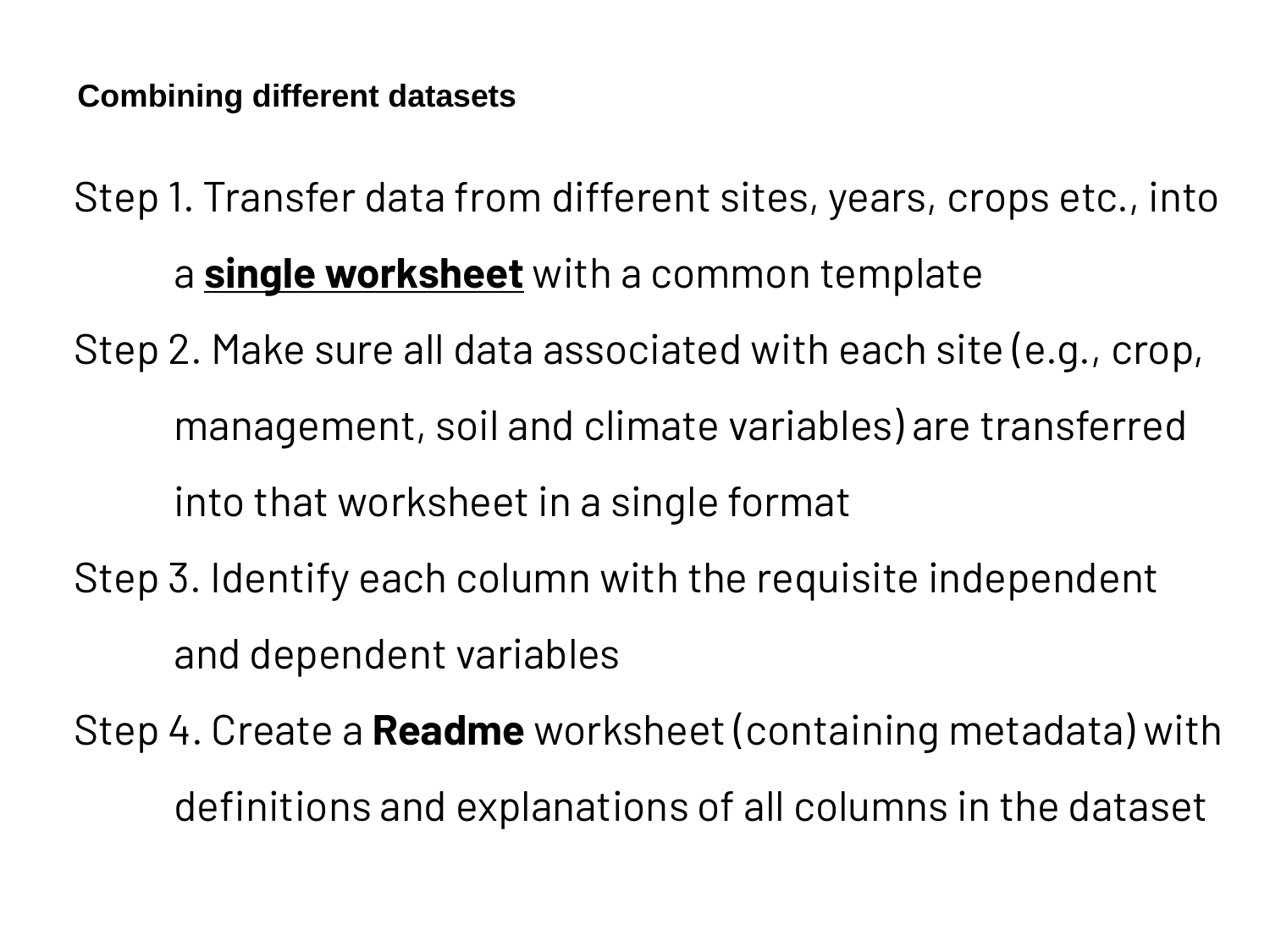

Combining different datasets
Step 1. Transfer data from different sites, years, crops etc., into a single worksheet with a common template
Step 2. Make sure all data associated with each site (e.g., crop, management, soil and climate variables) are transferred into that worksheet in a single format
Step 3. Identify each column with the requisite independent and dependent variables
Step 4. Create a Readme worksheet (containing metadata) with definitions and explanations of all columns in the dataset